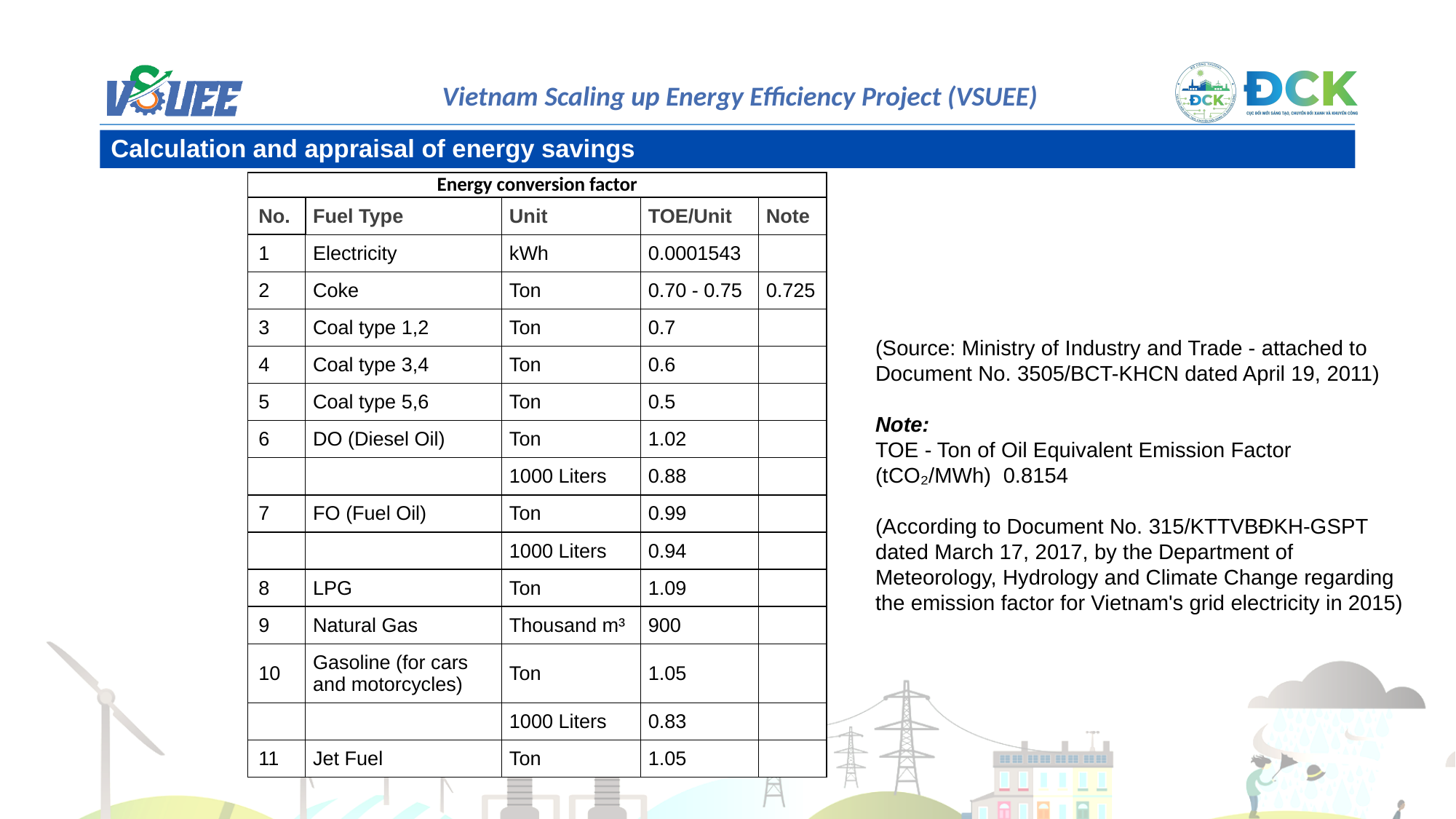

Calculation and appraisal of energy savings
| Energy conversion factor |  |  |  |  |
| --- | --- | --- | --- | --- |
| No. | Fuel Type | Unit | TOE/Unit | Note |
| 1 | Electricity | kWh | 0.0001543 |  |
| 2 | Coke | Ton | 0.70 - 0.75 | 0.725 |
| 3 | Coal type 1,2 | Ton | 0.7 |  |
| 4 | Coal type 3,4 | Ton | 0.6 |  |
| 5 | Coal type 5,6 | Ton | 0.5 |  |
| 6 | DO (Diesel Oil) | Ton | 1.02 |  |
|  |  | 1000 Liters | 0.88 |  |
| 7 | FO (Fuel Oil) | Ton | 0.99 |  |
|  |  | 1000 Liters | 0.94 |  |
| 8 | LPG | Ton | 1.09 |  |
| 9 | Natural Gas | Thousand m³ | 900 |  |
| 10 | Gasoline (for cars and motorcycles) | Ton | 1.05 |  |
|  |  | 1000 Liters | 0.83 |  |
| 11 | Jet Fuel | Ton | 1.05 |  |
(Source: Ministry of Industry and Trade - attached to Document No. 3505/BCT-KHCN dated April 19, 2011)

Note:
TOE - Ton of Oil Equivalent Emission Factor (tCO₂/MWh)  0.8154

(According to Document No. 315/KTTVBĐKH-GSPT dated March 17, 2017, by the Department of Meteorology, Hydrology and Climate Change regarding the emission factor for Vietnam's grid electricity in 2015)